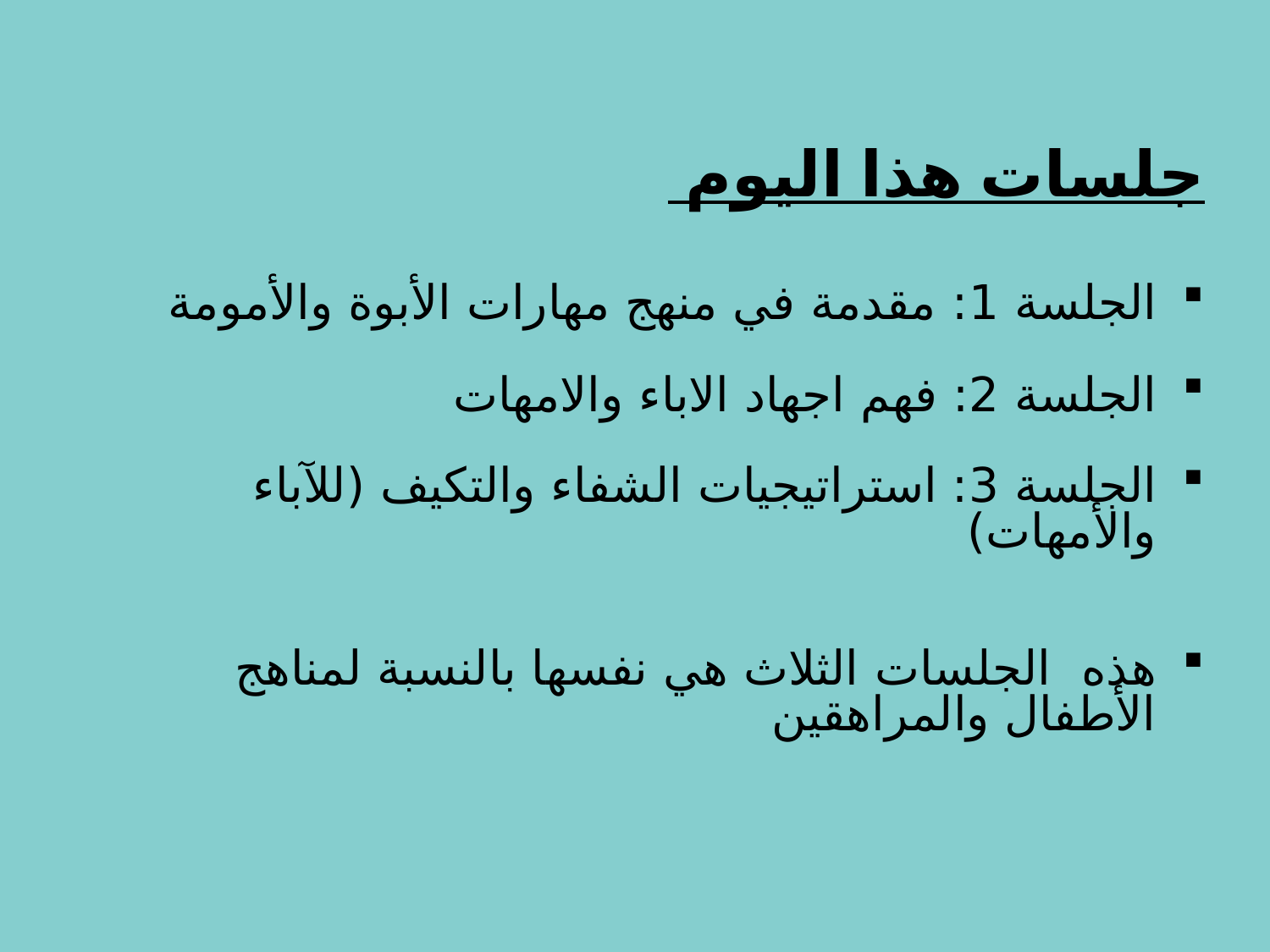

# جلسات هذا اليوم

الجلسة 1: مقدمة في منهج مهارات الأبوة والأمومة

الجلسة 2: فهم اجهاد الاباء والامهات

الجلسة 3: استراتيجيات الشفاء والتكيف (للآباء والأمهات)

هذه  الجلسات الثلاث هي نفسها بالنسبة لمناهج الأطفال والمراهقين